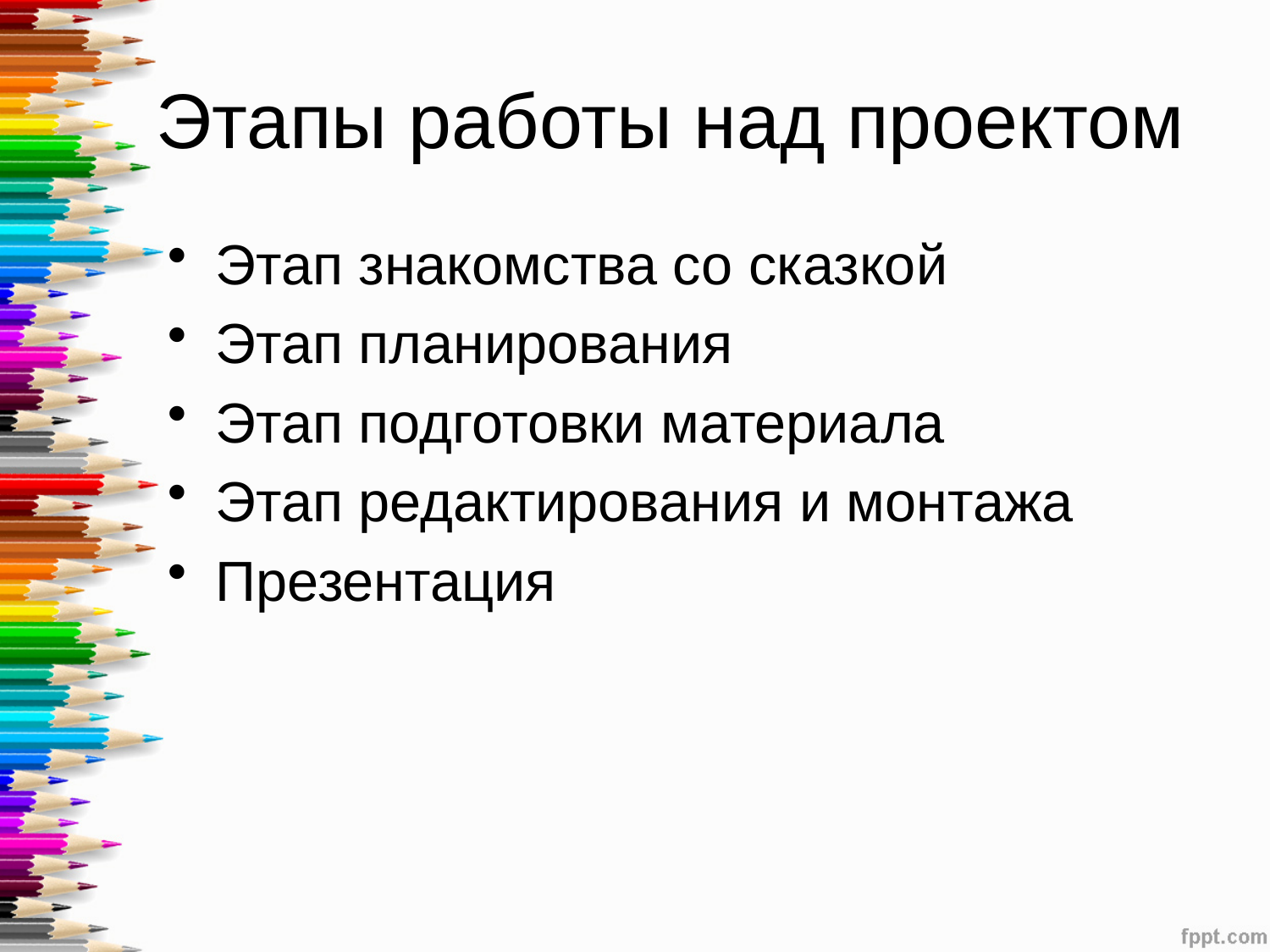

# Этапы работы над проектом
Этап знакомства со сказкой
Этап планирования
Этап подготовки материала
Этап редактирования и монтажа
Презентация